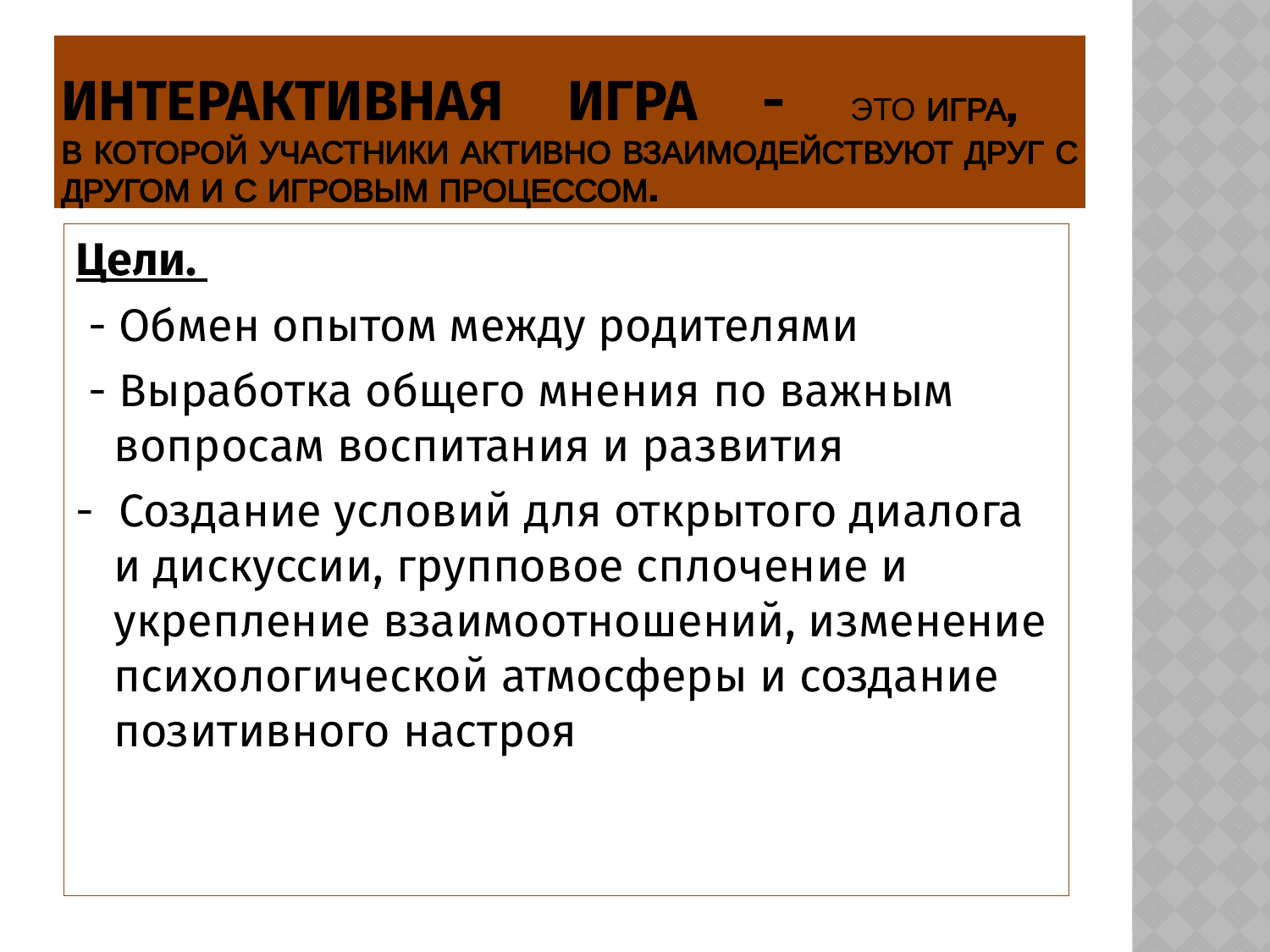

# Интерактивная игра - это игра, в которой участники активно взаимодействуют друг с другом и с игровым процессом.
Цели.
 - Обмен опытом между родителями
 - Выработка общего мнения по важным вопросам воспитания и развития
-  Создание условий для открытого диалога и дискуссии, групповое сплочение и укрепление взаимоотношений, изменение психологической атмосферы и создание позитивного настроя